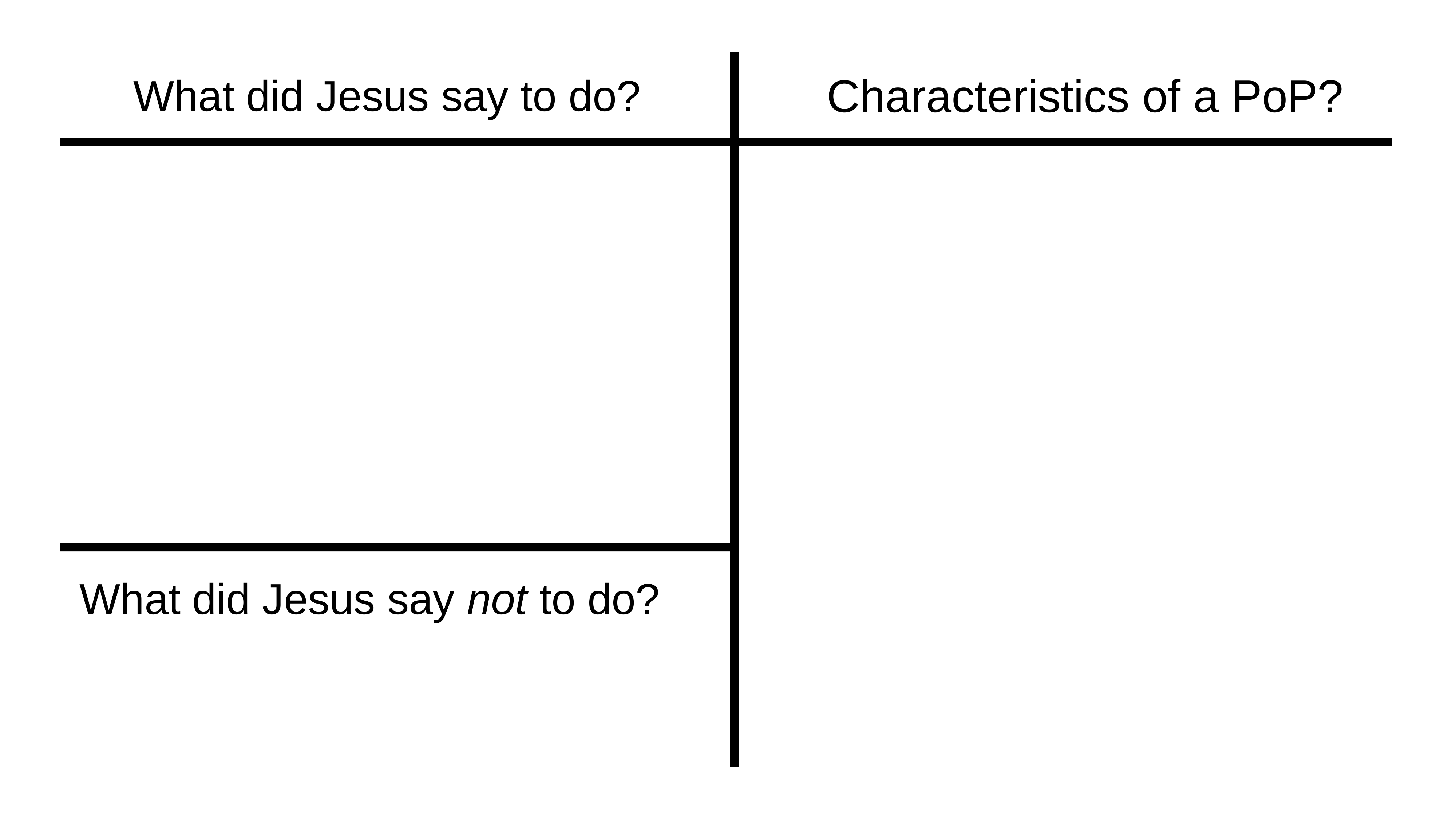

# What did Jesus say to do?
Characteristics of a PoP?

What did Jesus say not to do?